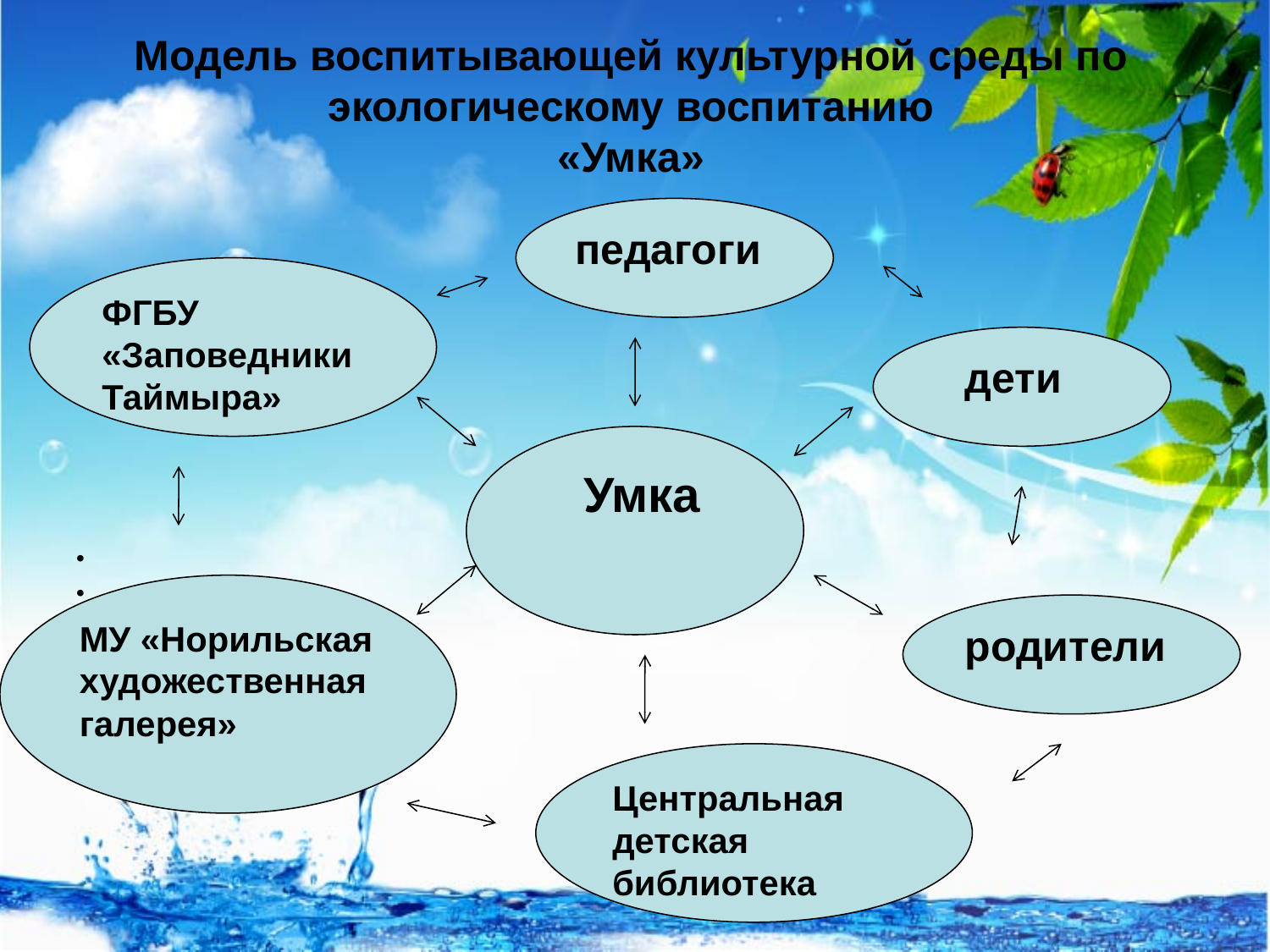

# Модель воспитывающей культурной среды по экологическому воспитанию «Умка»
педагоги
ФГБУ «Заповедники Таймыра»
   дети
 Умка

МУ «Норильская художественная галерея»
родители
Центральная детская библиотека